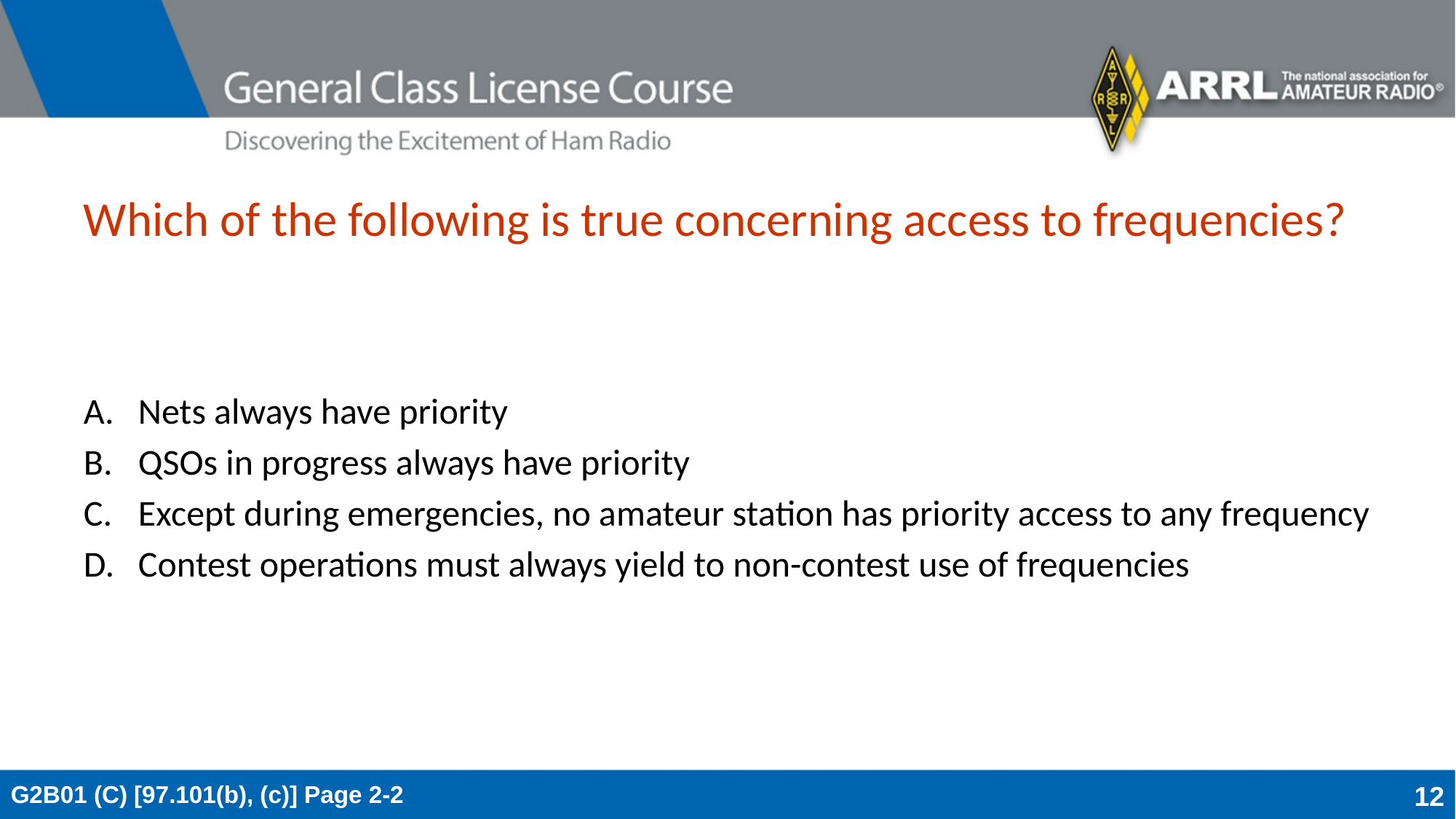

# Which of the following is true concerning access to frequencies?
Nets always have priority
QSOs in progress always have priority
Except during emergencies, no amateur station has priority access to any frequency
Contest operations must always yield to non-contest use of frequencies
G2B01 (C) [97.101(b), (c)] Page 2-2
12